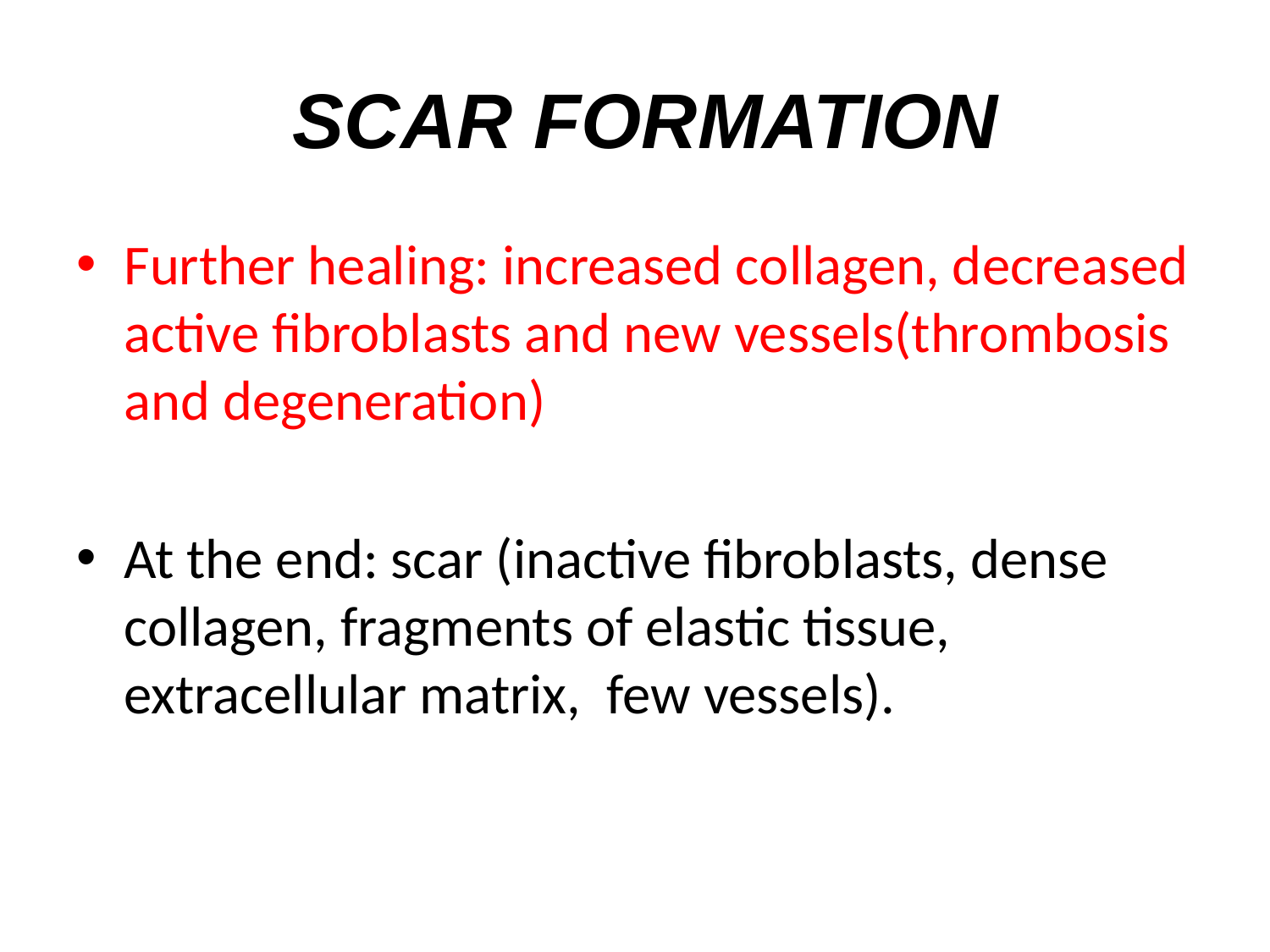

# SCAR FORMATION
Further healing: increased collagen, decreased active fibroblasts and new vessels(thrombosis and degeneration)

At the end: scar (inactive fibroblasts, dense collagen, fragments of elastic tissue, extracellular matrix,  few vessels).